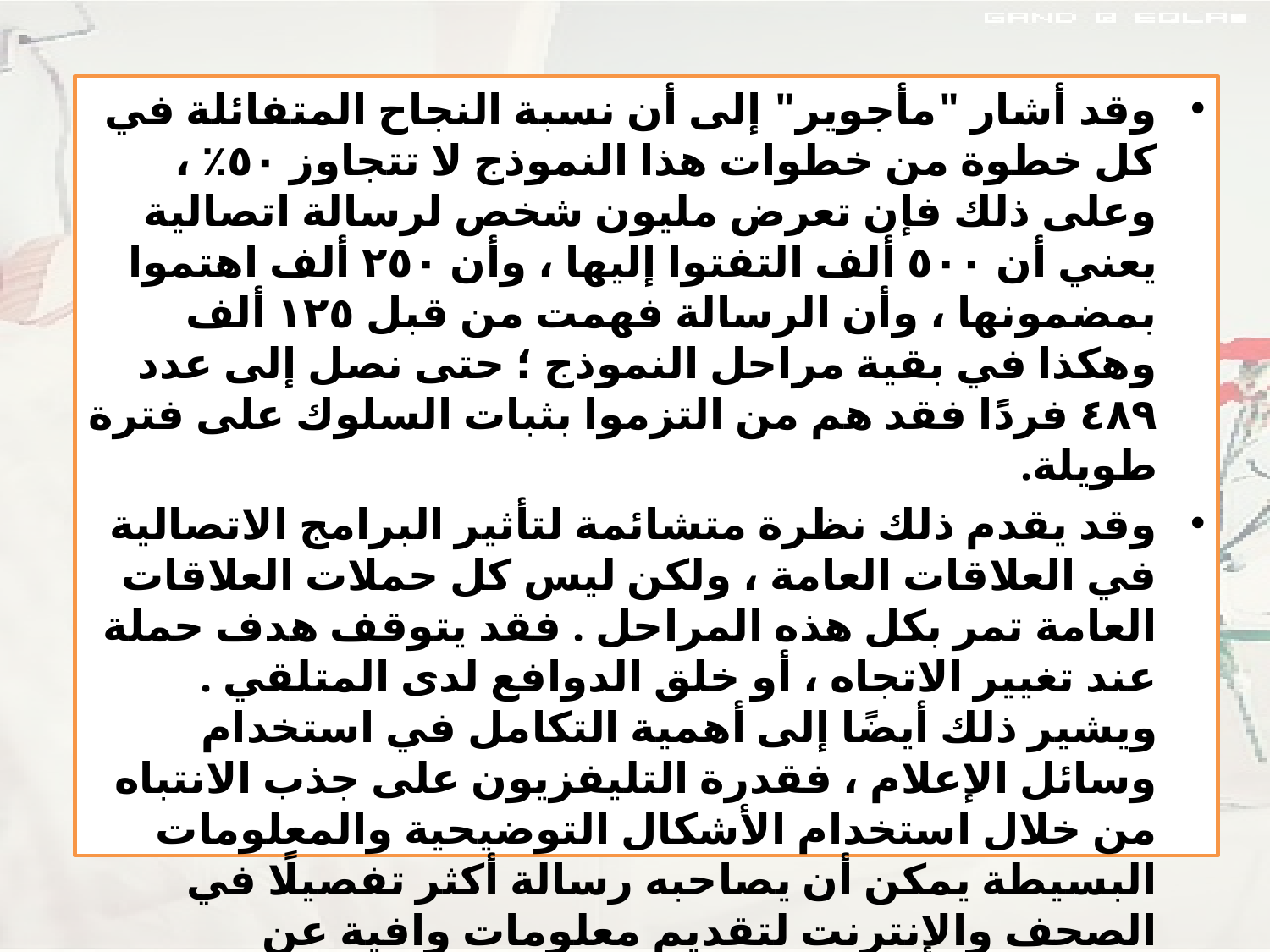

وقد أشار "مأجوير" إلى أن نسبة النجاح المتفائلة في كل خطوة من خطوات هذا النموذج لا تتجاوز ٥٠٪ ، وعلى ذلك فإن تعرض مليون شخص لرسالة اتصالية يعني أن ٥٠٠ ألف التفتوا إليها ، وأن ٢٥٠ ألف اهتموا بمضمونها ، وأن الرسالة فهمت من قبل ١٢٥ ألف وهكذا في بقية مراحل النموذج ؛ حتى نصل إلى عدد ٤٨٩ فردًا فقد هم من التزموا بثبات السلوك على فترة طويلة.
وقد يقدم ذلك نظرة متشائمة لتأثير البرامج الاتصالية في العلاقات العامة ، ولكن ليس كل حملات العلاقات العامة تمر بكل هذه المراحل . فقد يتوقف هدف حملة عند تغيير الاتجاه ، أو خلق الدوافع لدى المتلقي . 
ويشير ذلك أيضًا إلى أهمية التكامل في استخدام وسائل الإعلام ، فقدرة التليفزيون على جذب الانتباه من خلال استخدام الأشكال التوضيحية والمعلومات البسيطة يمكن أن يصاحبه رسالة أكثر تفصيلًا في الصحف والإنترنت لتقديم معلومات وافية عن الموضوعات الصعبة والقضايا المعقدة بما يمكن من إثارة اهتمام الجمهور المستهدف ، وهكذا في بقية الوسائل المتاحة في بقية المراحل.